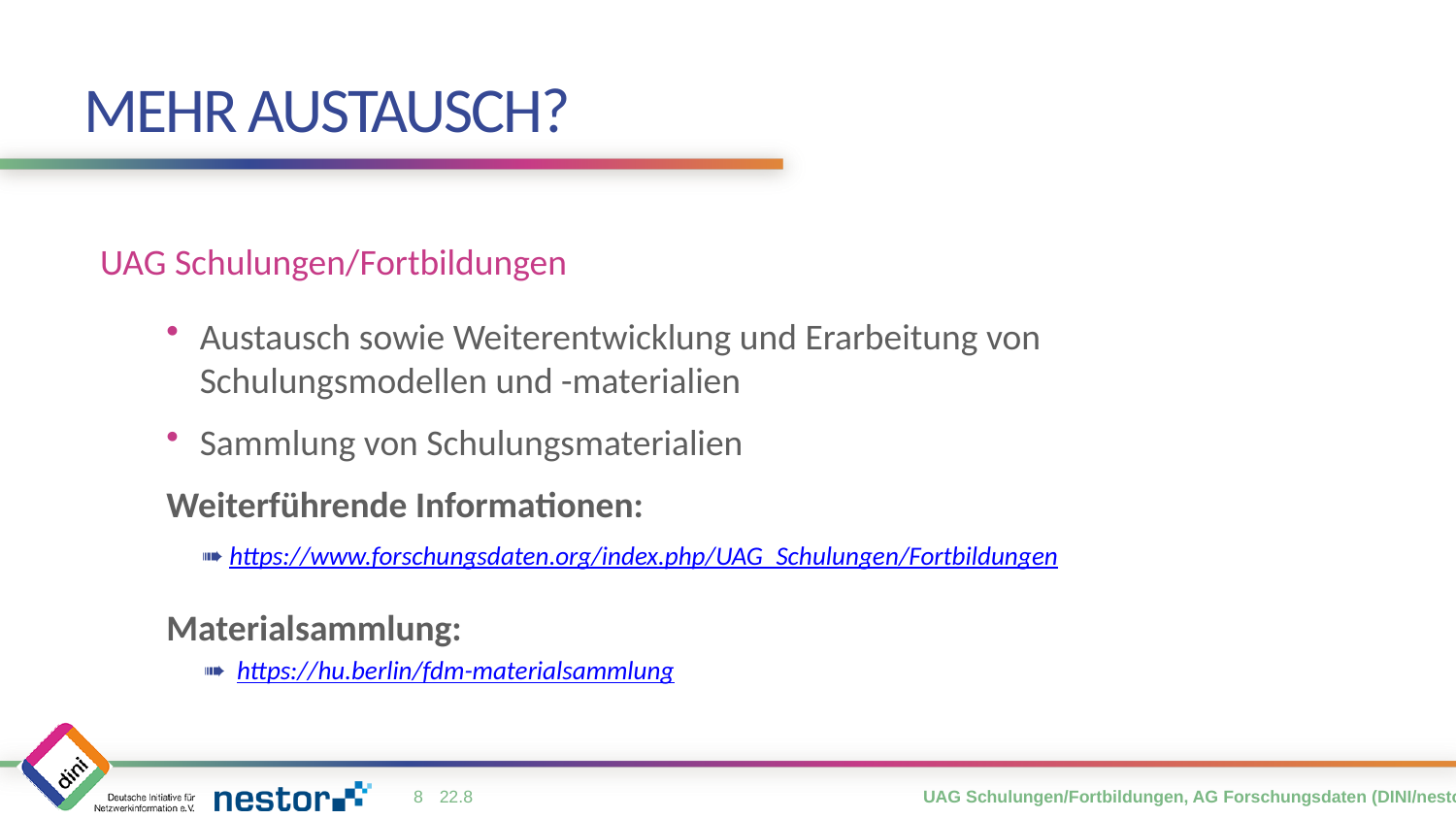

# Mehr Austausch?
UAG Schulungen/Fortbildungen
Austausch sowie Weiterentwicklung und Erarbeitung von
Schulungsmodellen und -materialien
Sammlung von Schulungsmaterialien
Weiterführende Informationen:

Materialsammlung:
➠ https://www.forschungsdaten.org/index.php/UAG_Schulungen/Fortbildungen
➠  https://hu.berlin/fdm-materialsammlung
8
22.8